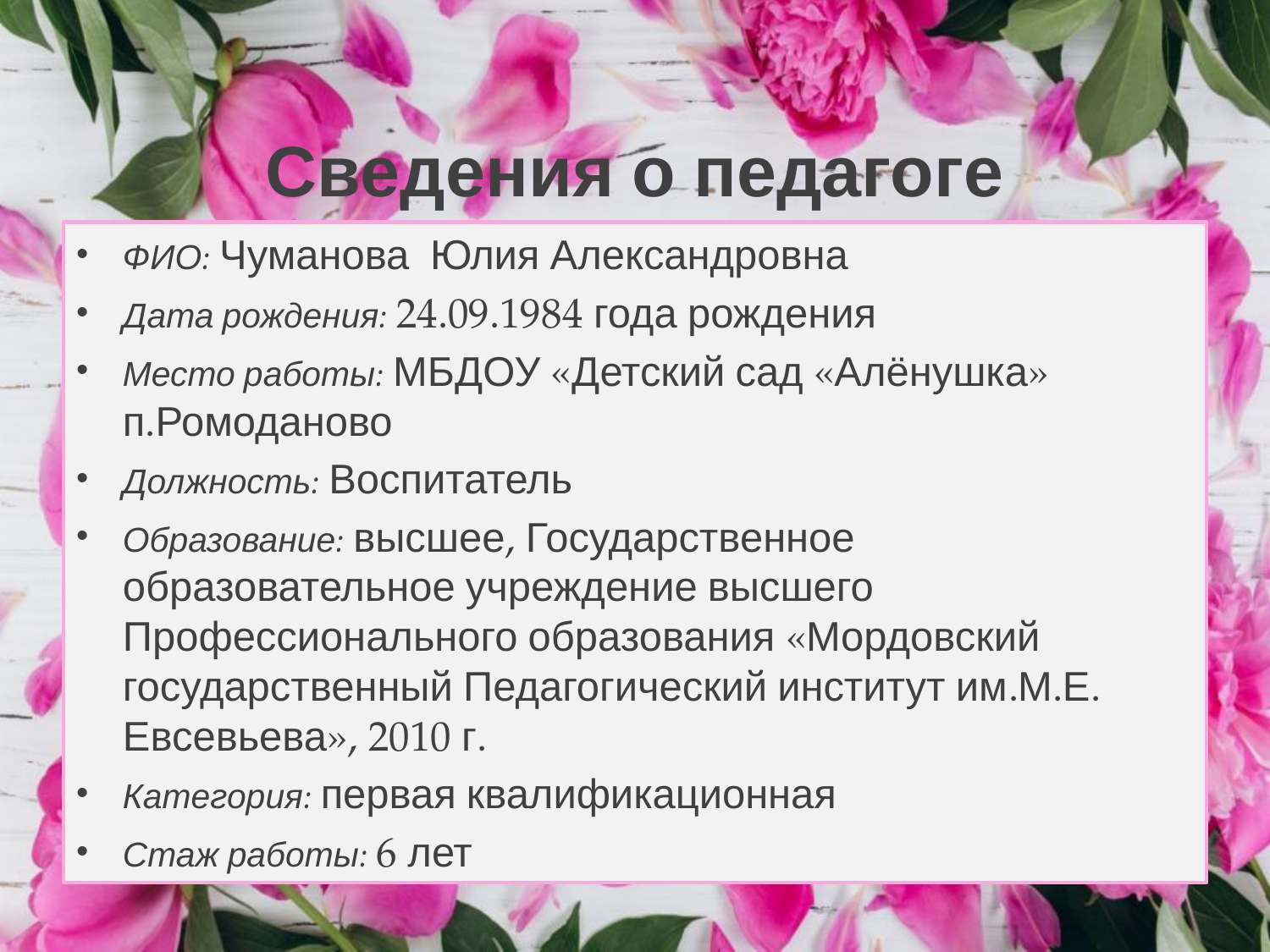

# Сведения о педагоге
ФИО: Чуманова  Юлия Александровна
Дата рождения: 24.09.1984 года рождения
Место работы: МБДОУ «Детский сад «Алёнушка» п.Ромоданово
Должность: Воспитатель
Образование: высшее, Государственное образовательное учреждение высшего Профессионального образования «Мордовский государственный Педагогический институт им.М.Е. Евсевьева», 2010 г.
Категория: первая квалификационная
Стаж работы: 6 лет